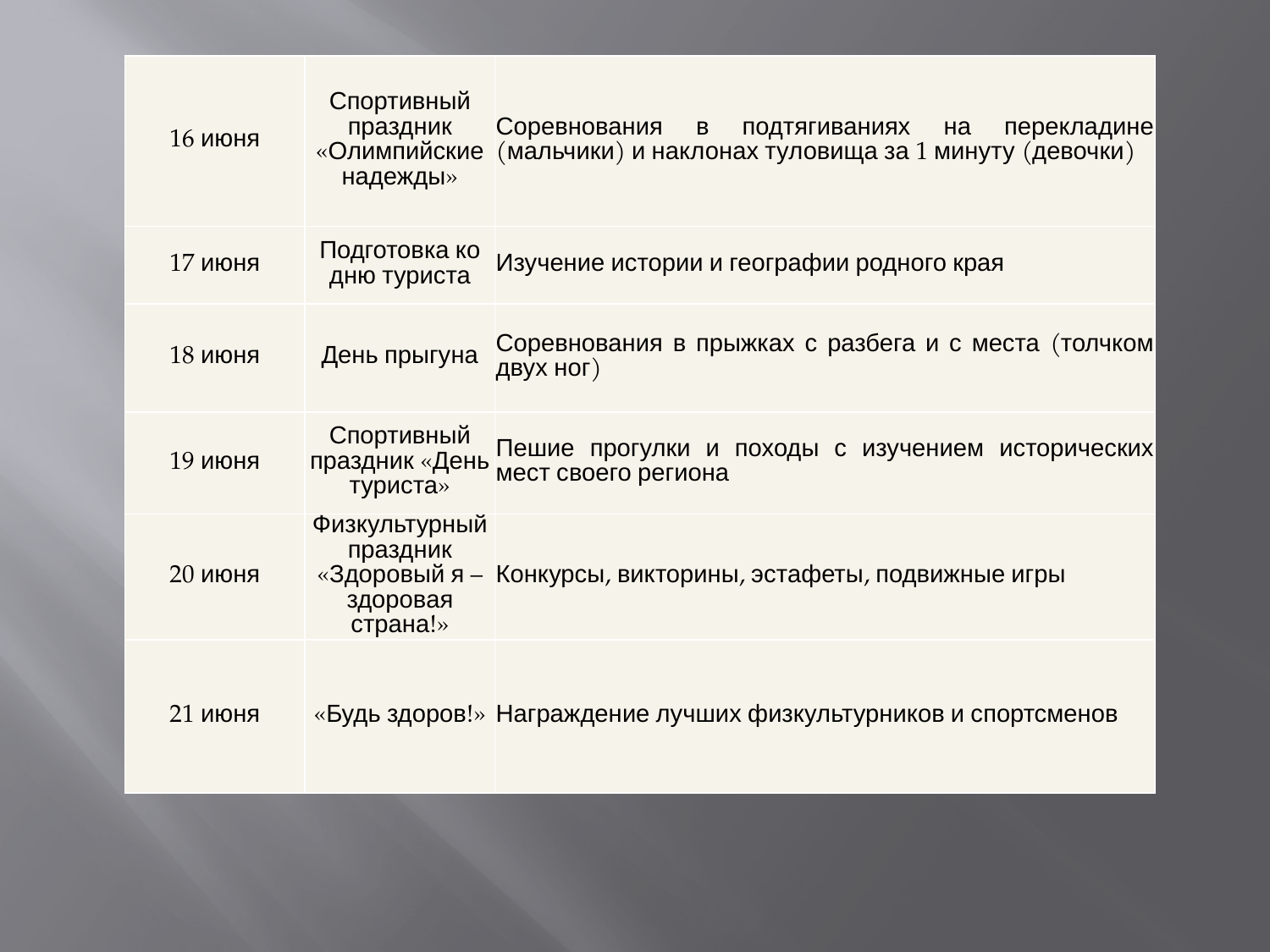

| 16 июня | Спортивный праздник «Олимпийские надежды» | Соревнования в подтягиваниях на перекладине (мальчики) и наклонах туловища за 1 минуту (девочки) |
| --- | --- | --- |
| 17 июня | Подготовка ко дню туриста | Изучение истории и географии родного края |
| 18 июня | День прыгуна | Соревнования в прыжках с разбега и с места (толчком двух ног) |
| 19 июня | Спортивный праздник «День туриста» | Пешие прогулки и походы с изучением исторических мест своего региона |
| 20 июня | Физкультурный праздник «Здоровый я – здоровая страна!» | Конкурсы, викторины, эстафеты, подвижные игры |
| 21 июня | «Будь здоров!» | Награждение лучших физкультурников и спортсменов |